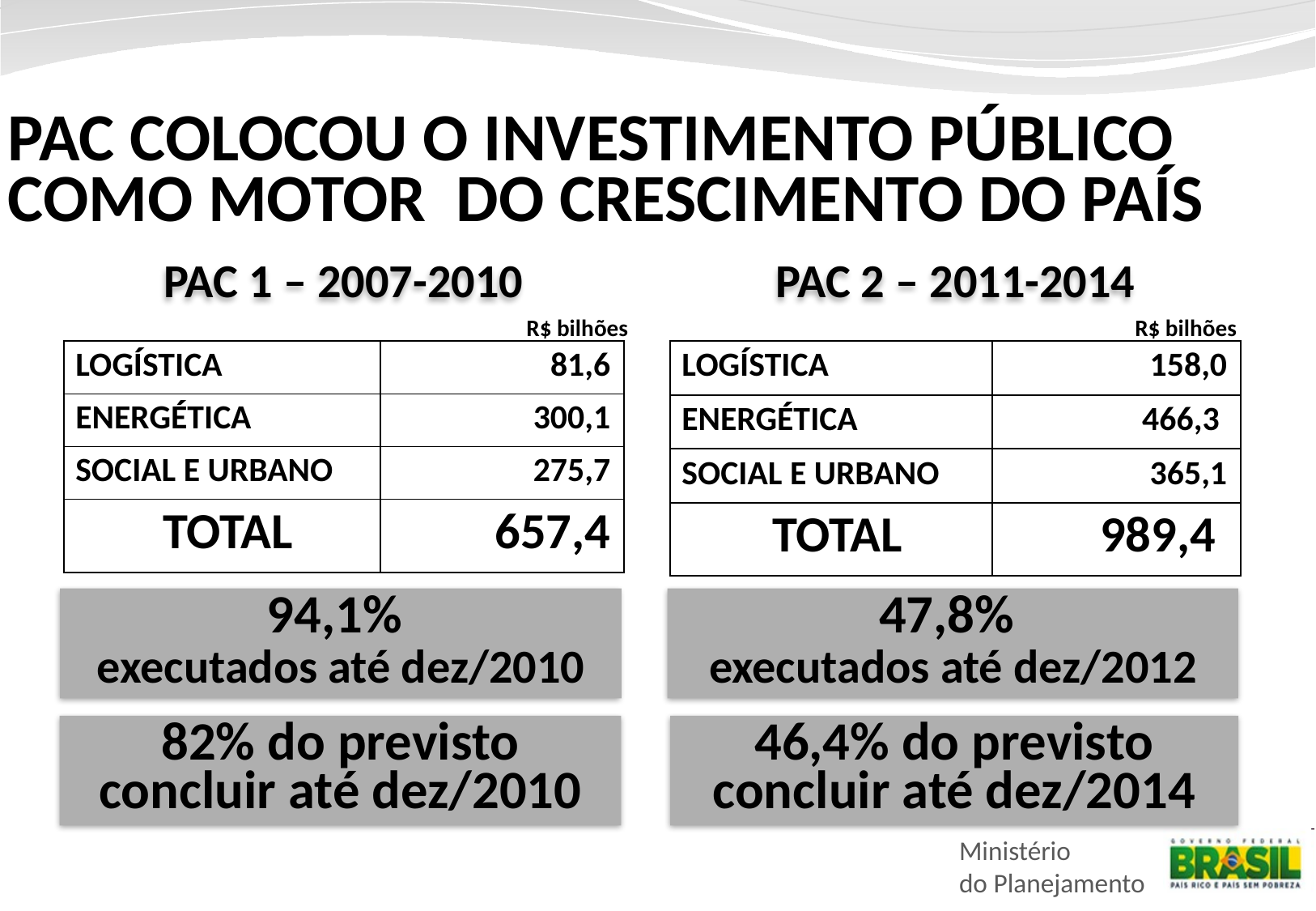

PAC COLOCOU O INVESTIMENTO PÚBLICO COMO MOTOR  DO CRESCIMENTO DO PAÍS
PAC 1 – 2007-2010
PAC 2 – 2011-2014
R$ bilhões
R$ bilhões
| LOGÍSTICA | 158,0 |
| --- | --- |
| ENERGÉTICA | 466,3 |
| SOCIAL E URBANO | 365,1 |
| TOTAL | 989,4 |
| LOGÍSTICA | 81,6 |
| --- | --- |
| ENERGÉTICA | 300,1 |
| SOCIAL E URBANO | 275,7 |
| TOTAL | 657,4 |
94,1%
executados até dez/2010
47,8%
executados até dez/2012
82% do previsto concluir até dez/2010
46,4% do previsto concluir até dez/2014